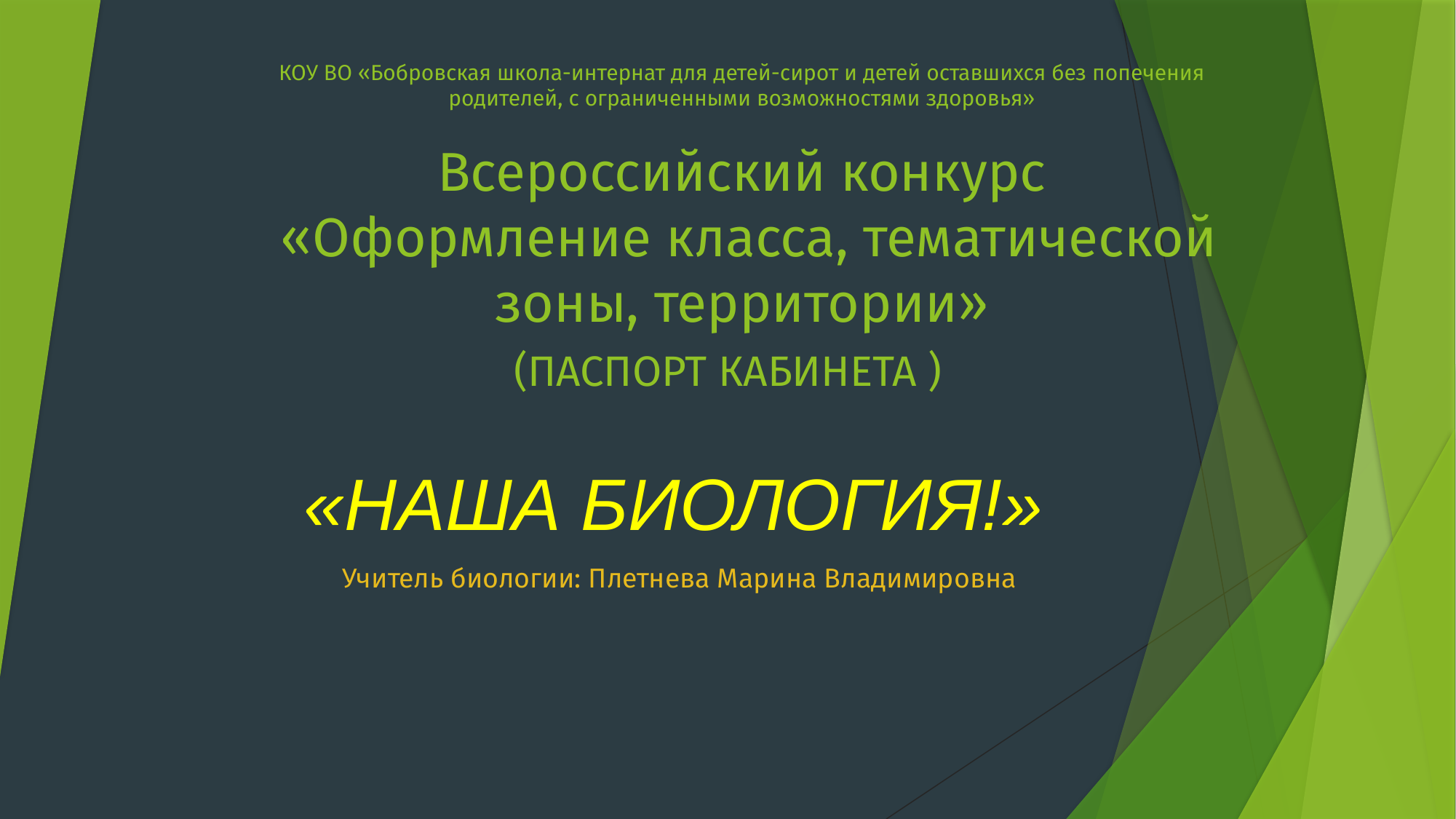

# КОУ ВО «Бобровская школа-интернат для детей-сирот и детей оставшихся без попечения родителей, с ограниченными возможностями здоровья» Всероссийский конкурс «Оформление класса, тематической зоны, территории»
               (ПАСПОРТ КАБИНЕТА )

   «НАША БИОЛОГИЯ!»
          Учитель биологии: Плетнева Марина Владимировна